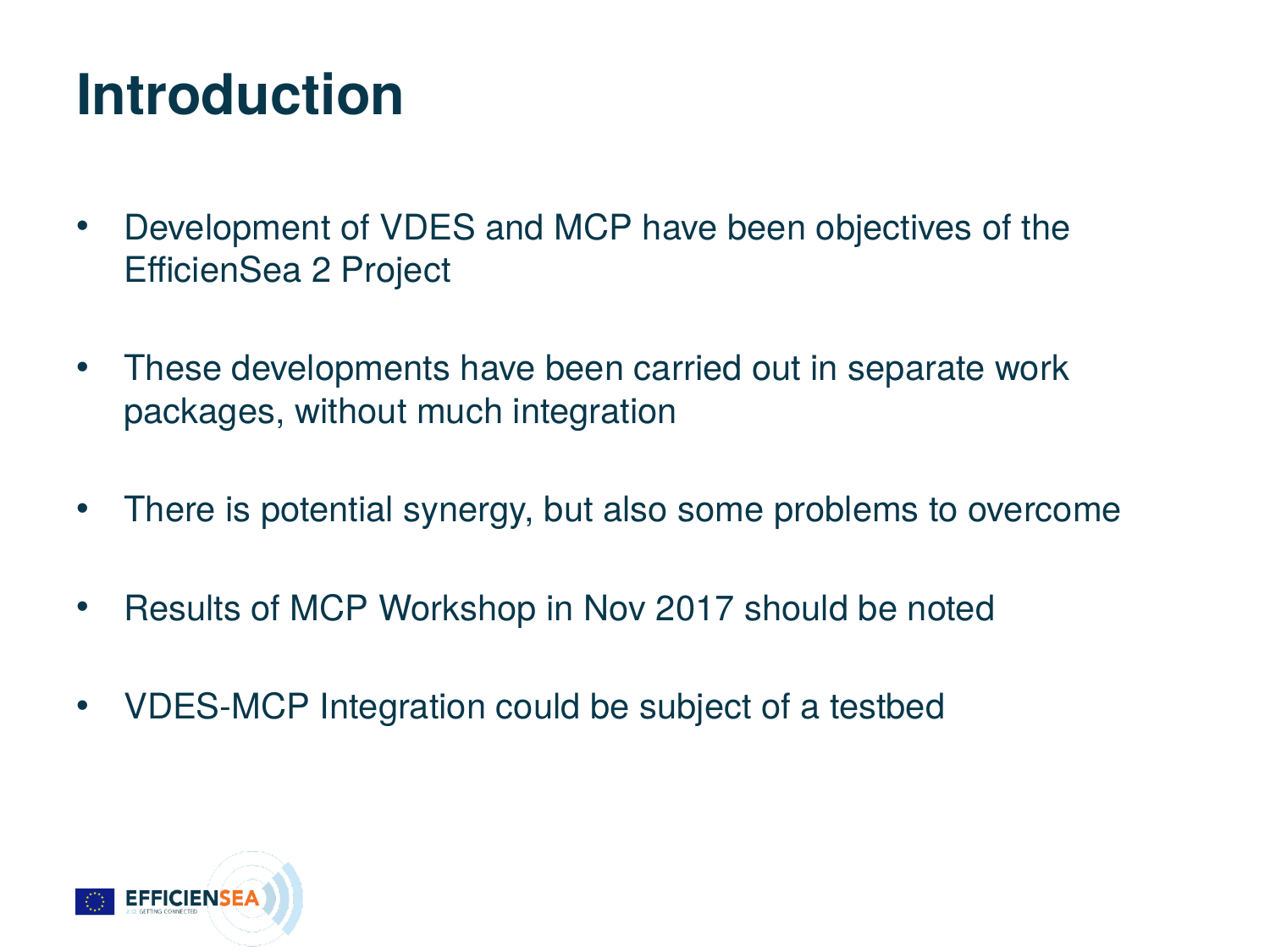

# Introduction

Development of VDES and MCP have been objectives of the EfficienSea 2 Project

These developments have been carried out in separate work packages, without much integration

There is potential synergy, but also some problems to overcome

Results of MCP Workshop in Nov 2017 should be noted

VDES-MCP Integration could be subject of a testbed